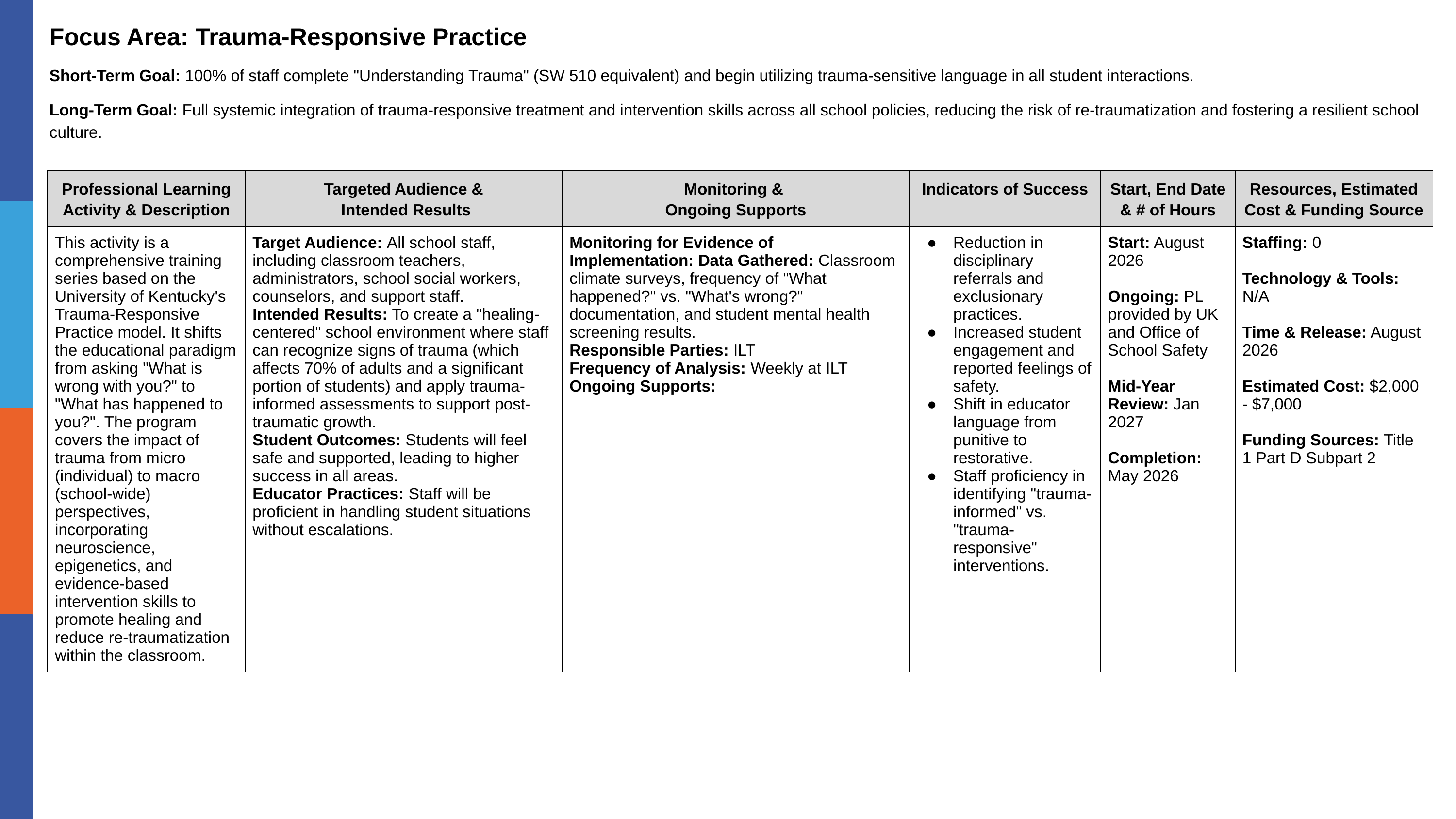

Focus Area: Trauma-Responsive Practice
Short-Term Goal: 100% of staff complete "Understanding Trauma" (SW 510 equivalent) and begin utilizing trauma-sensitive language in all student interactions.
Long-Term Goal: Full systemic integration of trauma-responsive treatment and intervention skills across all school policies, reducing the risk of re-traumatization and fostering a resilient school culture.
| Professional Learning Activity & Description | Targeted Audience & Intended Results | Monitoring & Ongoing Supports | Indicators of Success | Start, End Date & # of Hours | Resources, Estimated Cost & Funding Source |
| --- | --- | --- | --- | --- | --- |
| This activity is a comprehensive training series based on the University of Kentucky's Trauma-Responsive Practice model. It shifts the educational paradigm from asking "What is wrong with you?" to "What has happened to you?". The program covers the impact of trauma from micro (individual) to macro (school-wide) perspectives, incorporating neuroscience, epigenetics, and evidence-based intervention skills to promote healing and reduce re-traumatization within the classroom. | Target Audience: All school staff, including classroom teachers, administrators, school social workers, counselors, and support staff. Intended Results: To create a "healing-centered" school environment where staff can recognize signs of trauma (which affects 70% of adults and a significant portion of students) and apply trauma-informed assessments to support post-traumatic growth. Student Outcomes: Students will feel safe and supported, leading to higher success in all areas. Educator Practices: Staff will be proficient in handling student situations without escalations. | Monitoring for Evidence of Implementation: Data Gathered: Classroom climate surveys, frequency of "What happened?" vs. "What's wrong?" documentation, and student mental health screening results. Responsible Parties: ILT Frequency of Analysis: Weekly at ILT Ongoing Supports: | Reduction in disciplinary referrals and exclusionary practices. Increased student engagement and reported feelings of safety. Shift in educator language from punitive to restorative. Staff proficiency in identifying "trauma-informed" vs. "trauma-responsive" interventions. | Start: August 2026 Ongoing: PL provided by UK and Office of School Safety Mid-Year Review: Jan 2027 Completion: May 2026 | Staffing: 0 Technology & Tools: N/A Time & Release: August 2026 Estimated Cost: $2,000 - $7,000 Funding Sources: Title 1 Part D Subpart 2 |